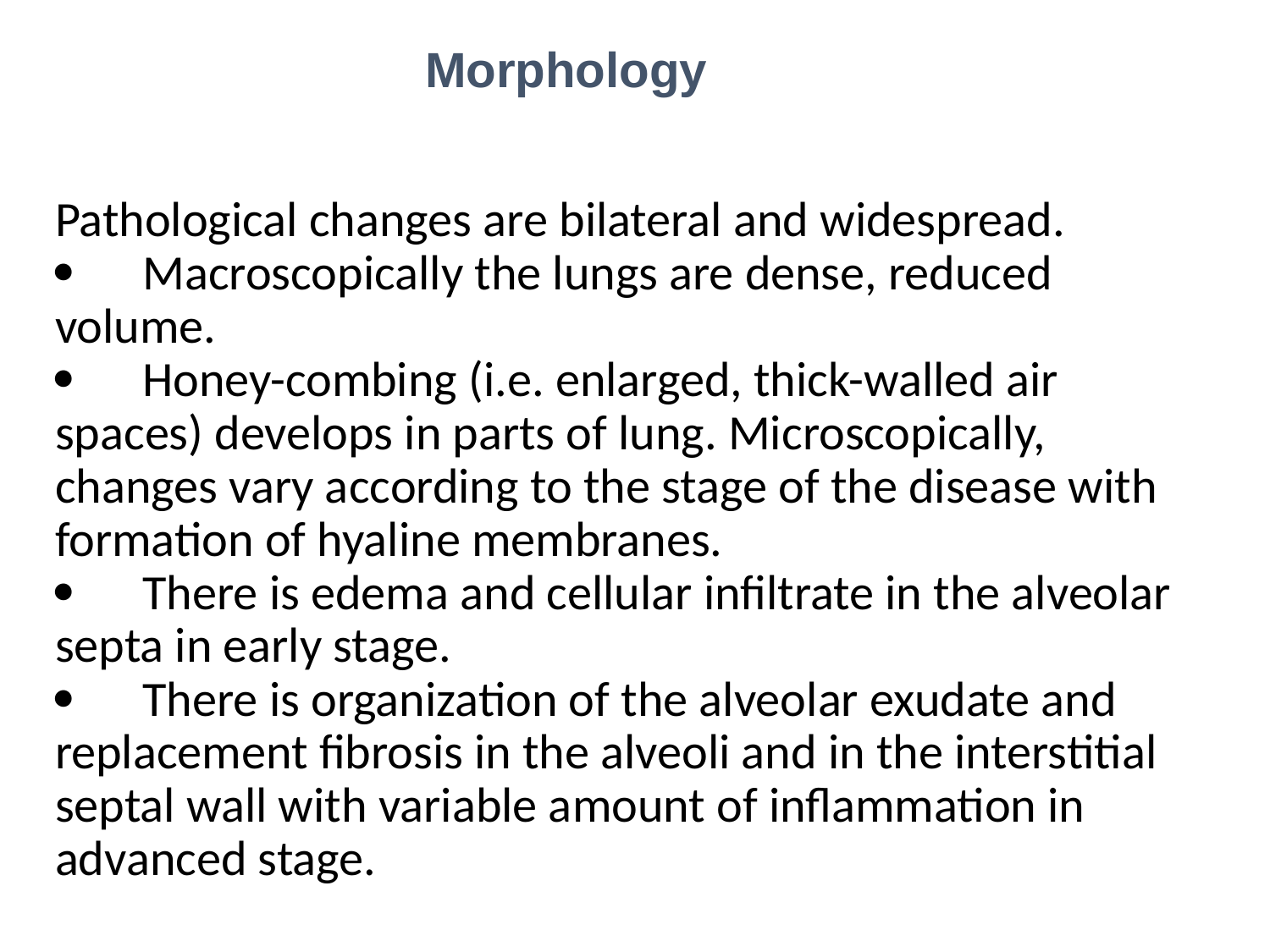

Morphology
# Pathological changes are bilateral and widespread. •      Macroscopically the lungs are dense, reduced volume. •      Honey-combing (i.e. enlarged, thick-walled air spaces) develops in parts of lung. Microscopically, changes vary according to the stage of the disease with formation of hyaline membranes. •      There is edema and cellular infiltrate in the alveolar septa in early stage. •      There is organization of the alveolar exudate and replacement fibrosis in the alveoli and in the interstitial septal wall with variable amount of inflammation in advanced stage.